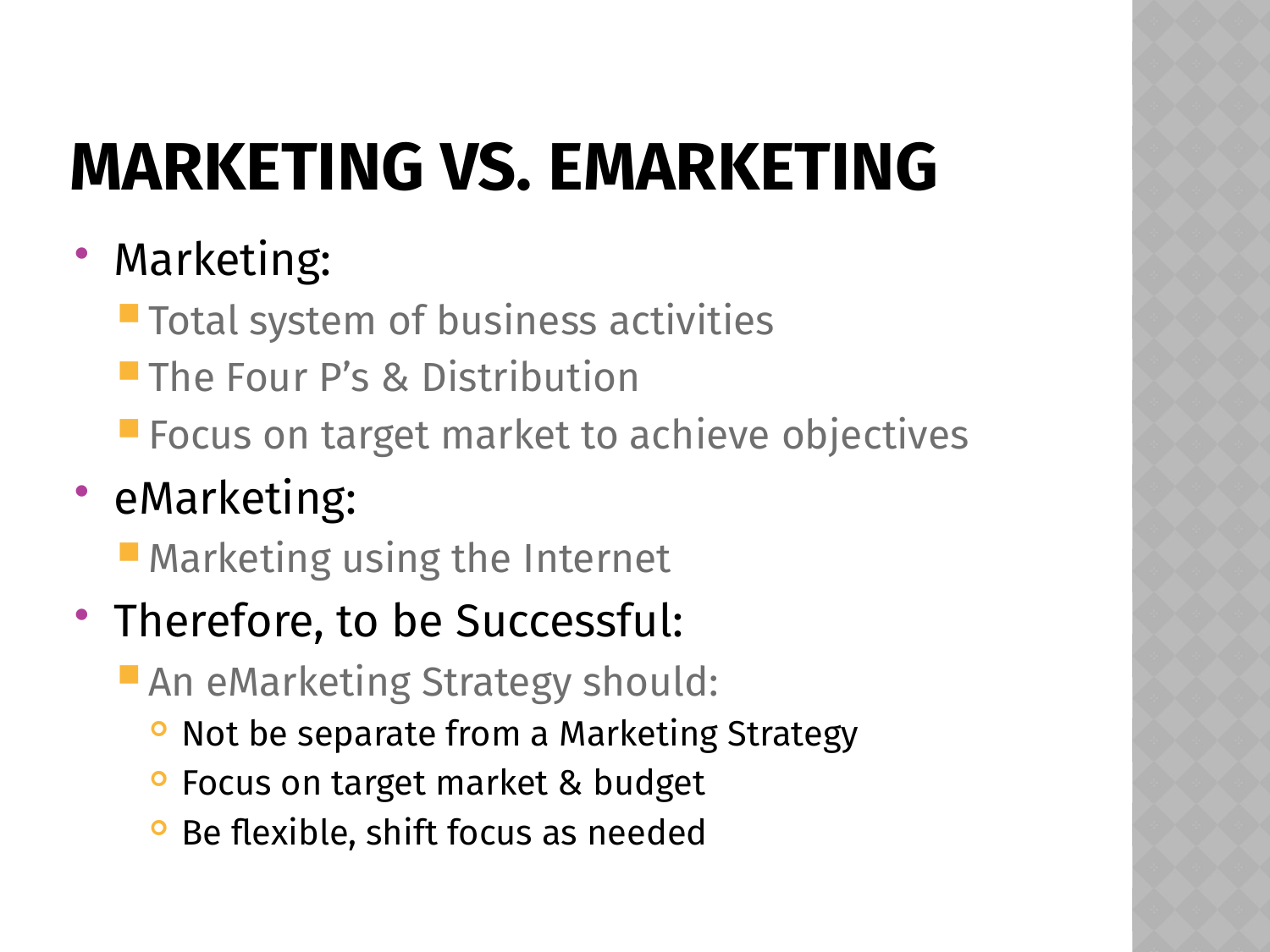

# Marketing vs. emarketing
Marketing:
Total system of business activities
The Four P’s & Distribution
Focus on target market to achieve objectives
eMarketing:
Marketing using the Internet
Therefore, to be Successful:
An eMarketing Strategy should:
Not be separate from a Marketing Strategy
Focus on target market & budget
Be flexible, shift focus as needed